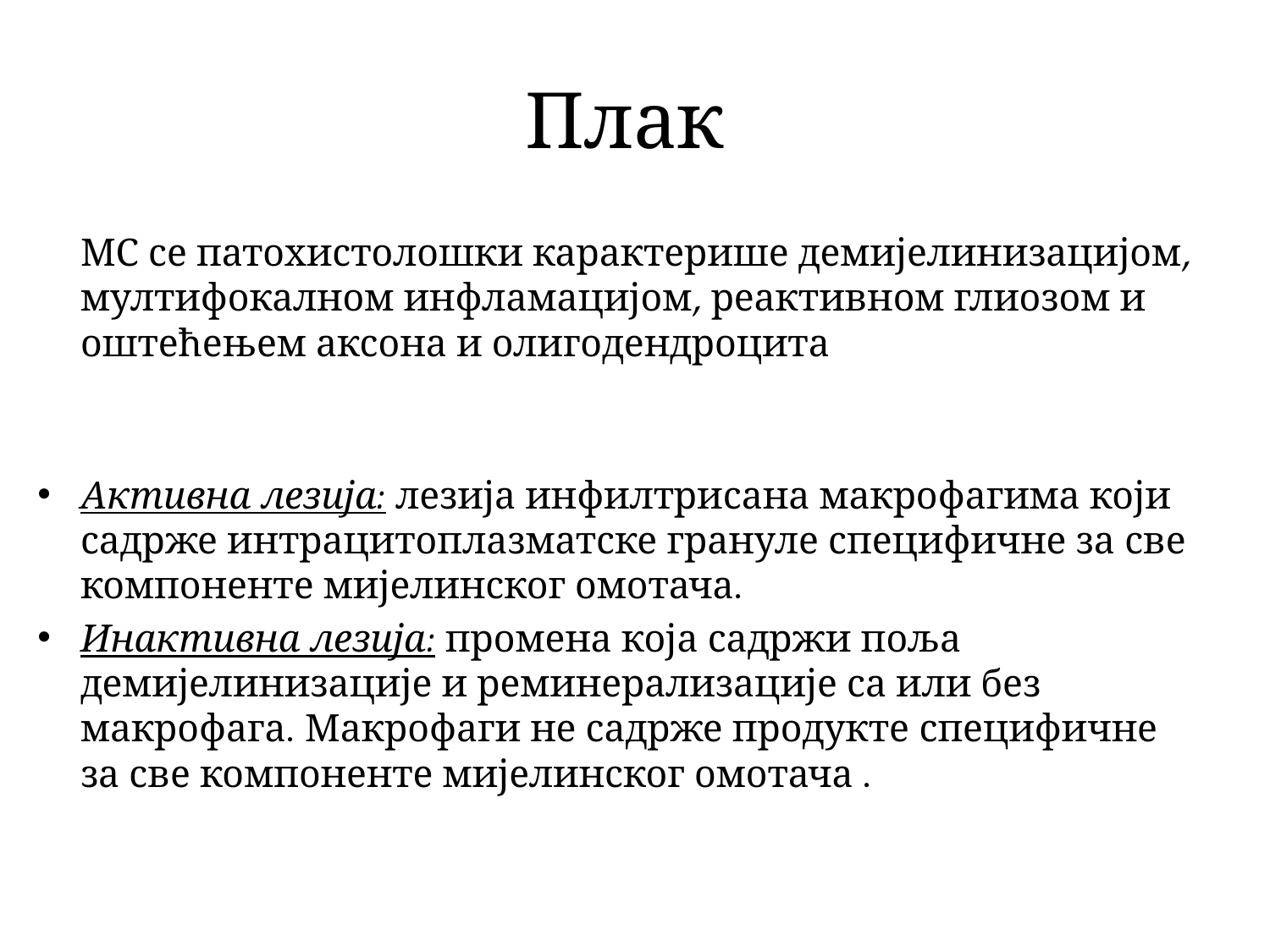

# Плак
МС се патохистолошки карактерише демијелинизацијом, мултифокалном инфламацијом, реактивном глиозом и оштећењем аксона и олигодендроцита

Активна лезија: лезија инфилтрисана макрофагима који садрже интрацитоплазматске грануле специфичне за све компоненте мијелинског омотача.
Инактивна лезија: промена која садржи поља демијелинизације и реминерализације са или без макрофага. Макрофаги не садрже продукте специфичне за све компоненте мијелинског омотача .